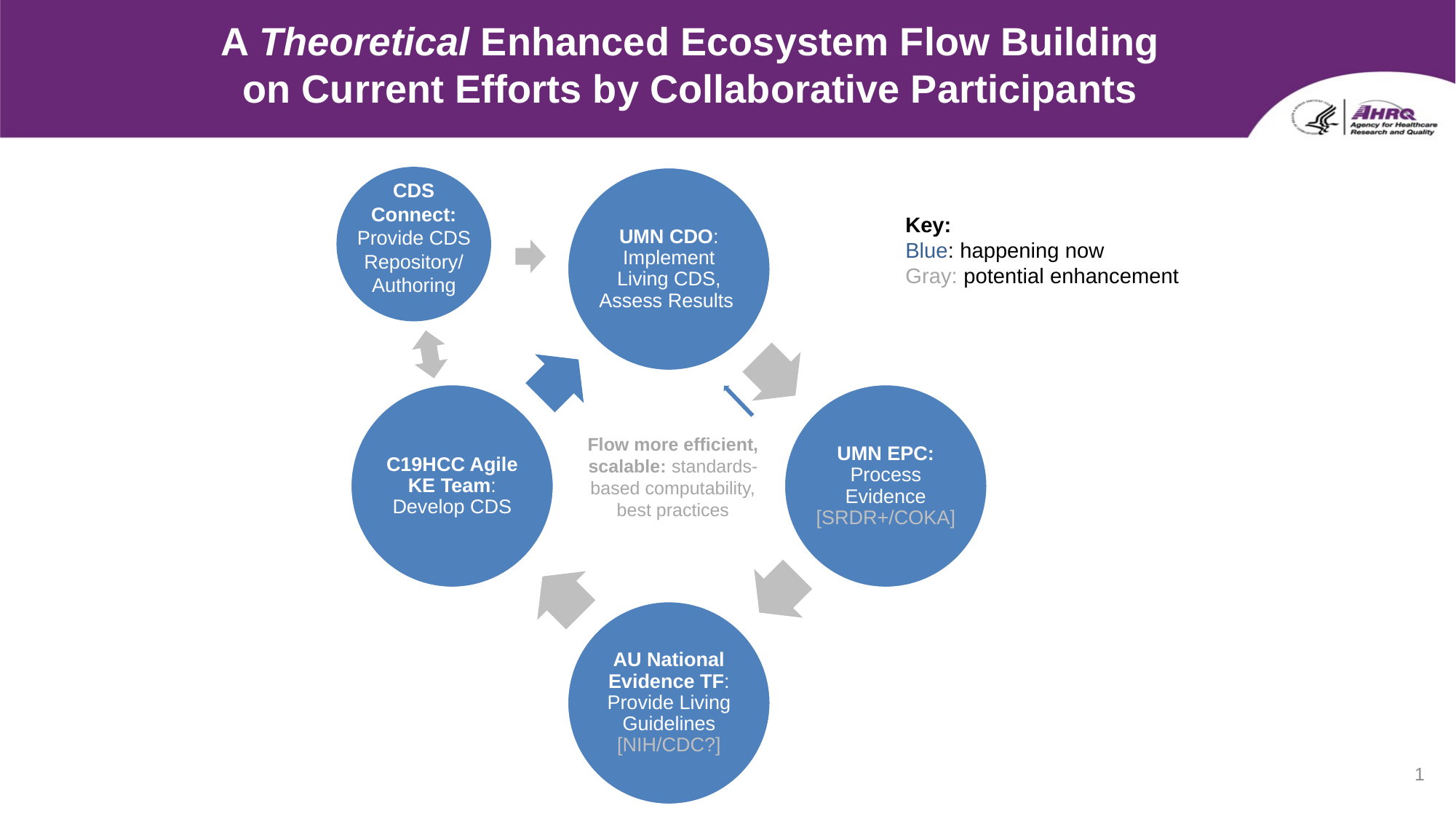

# A Theoretical Enhanced Ecosystem Flow Building on Current Efforts by Collaborative Participants
UMN CDO: Implement Living CDS, Assess Results

UMN EPC: Process Evidence [SRDR+/COKA]

AU National Evidence TF: Provide Living Guidelines [NIH/CDC?]

C19HCC Agile KE Team: Develop CDS

CDS Connect: Provide CDS Repository/ Authoring
Key:
Blue: happening now
Gray: potential enhancement

Flow more efficient, scalable: standards-based computability, best practices
1